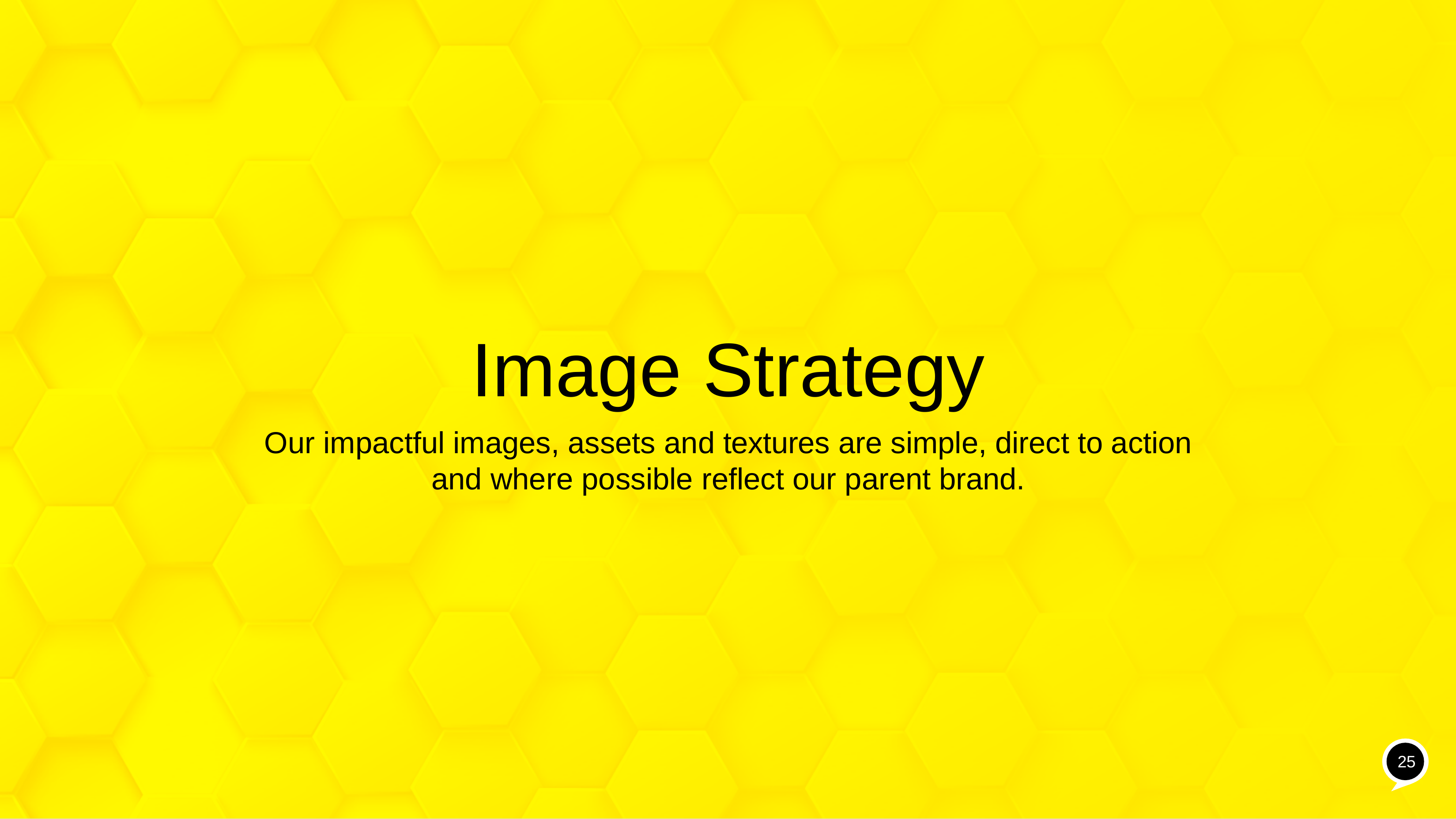

# Image Strategy
Our impactful images, assets and textures are simple, direct to action and where possible reflect our parent brand.
25